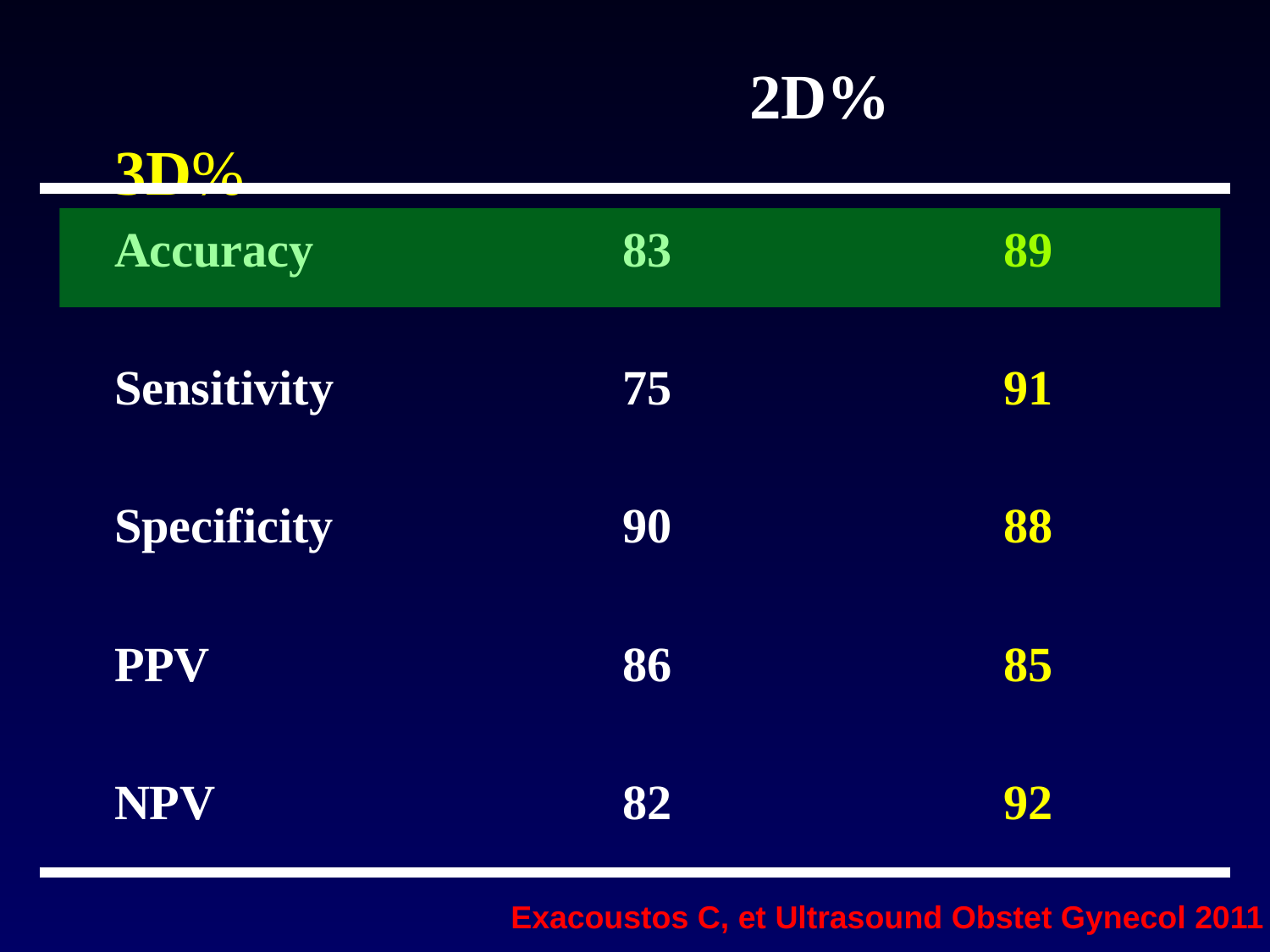

2D%		3D%
Accuracy			83			89

Sensitivity			75			91

Specificity			90			88

PPV				86			85

NPV				82			92

Exacoustos C, et Ultrasound Obstet Gynecol 2011